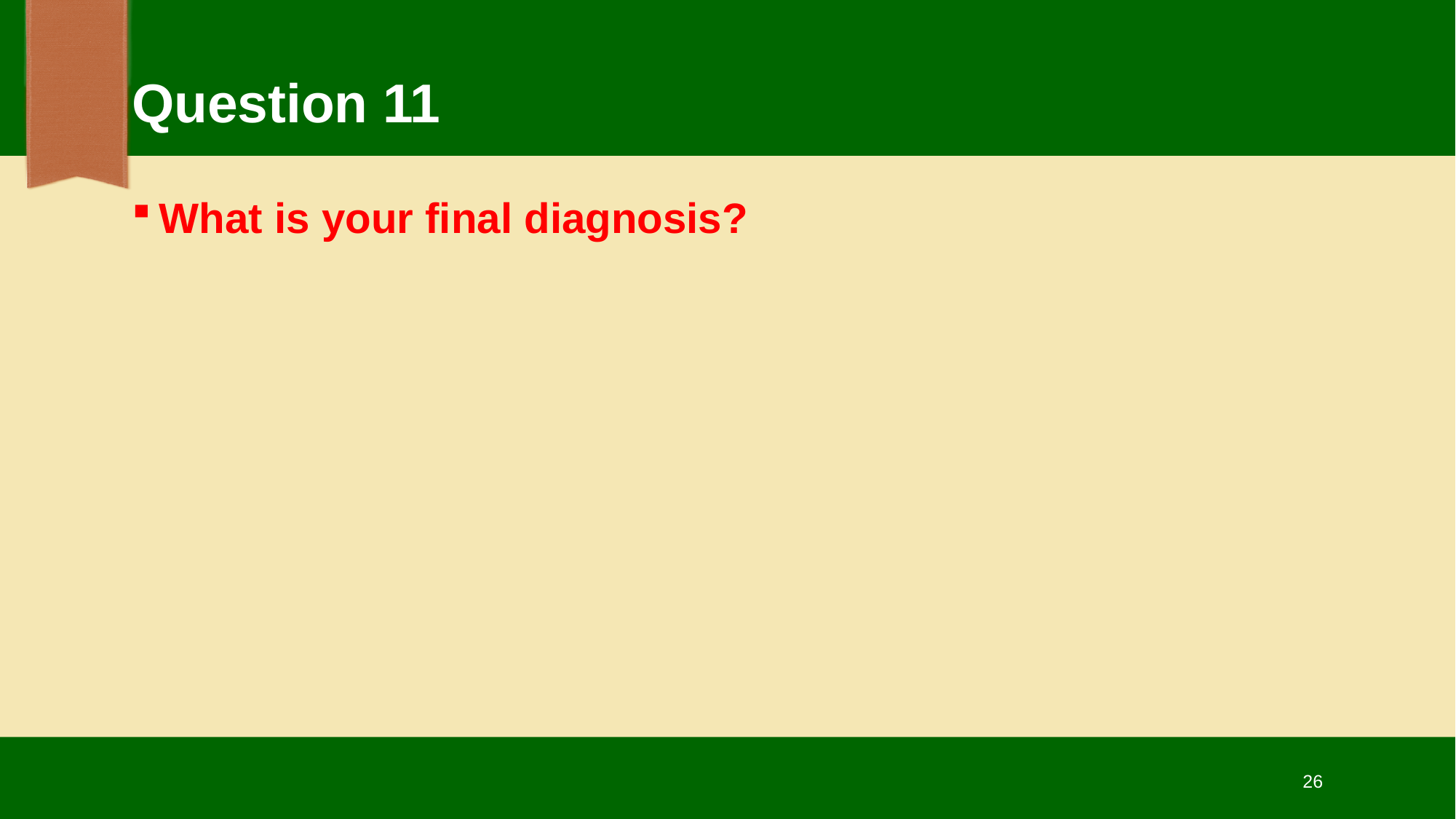

# Question 11
What is your final diagnosis?

26